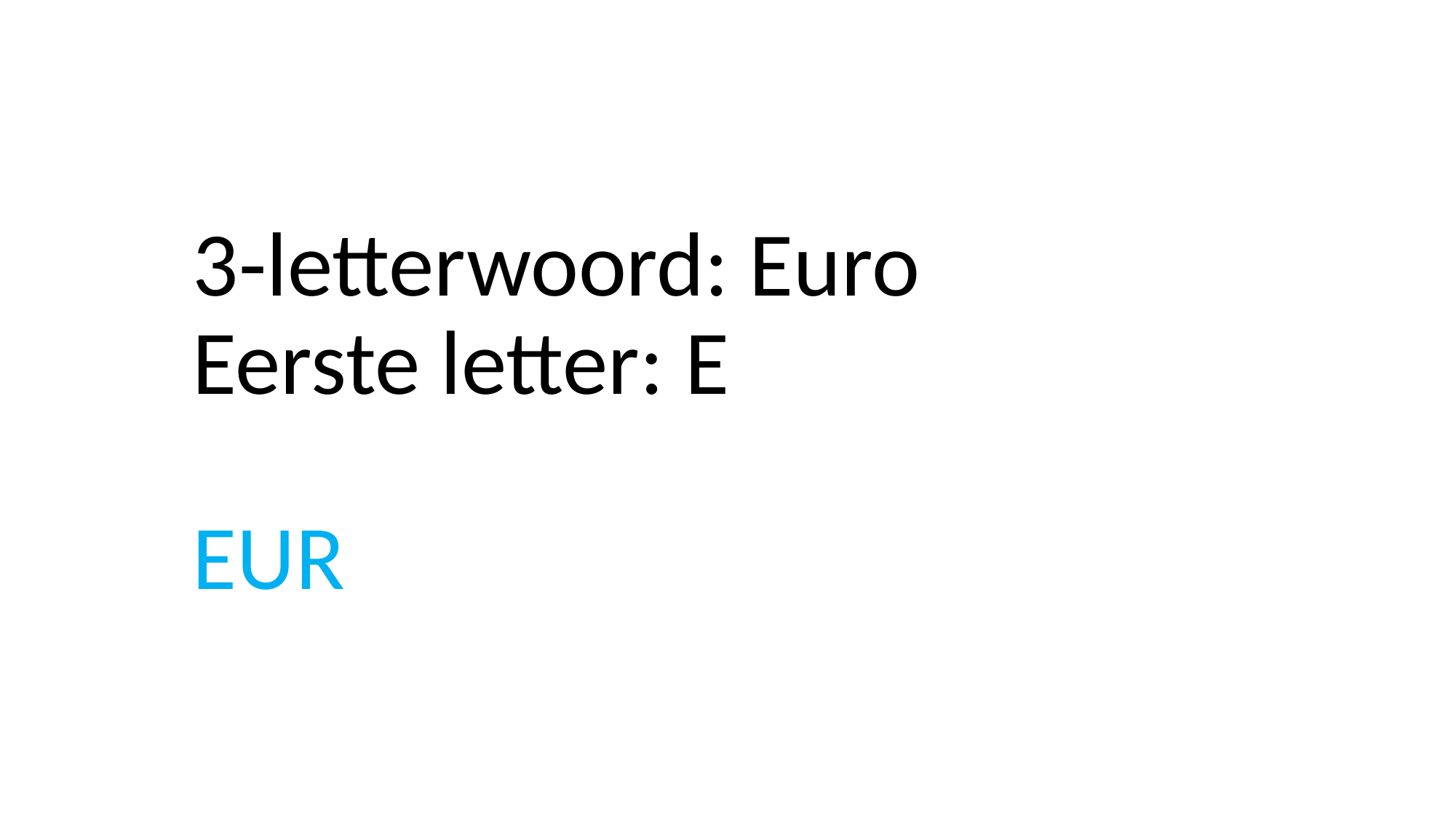

# 3-letterwoord: Euro Eerste letter: E
EUR